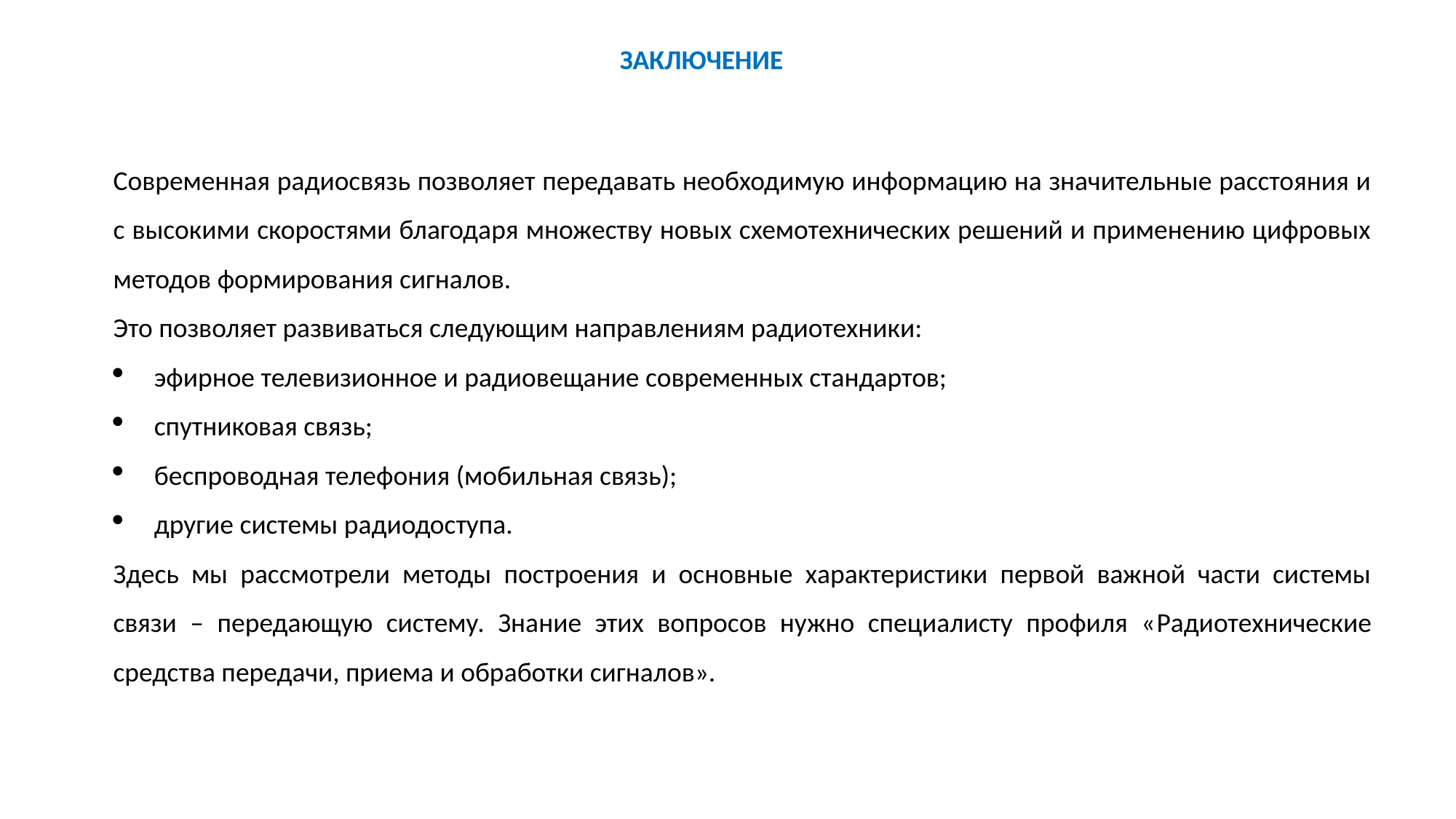

ЗАКЛЮЧЕНИЕ
Современная радиосвязь позволяет передавать необходимую информацию на значительные расстояния и с высокими скоростями благодаря множеству новых схемотехнических решений и применению цифровых методов формирования сигналов.
Это позволяет развиваться следующим направлениям радиотехники:
эфирное телевизионное и радиовещание современных стандартов;
спутниковая связь;
беспроводная телефония (мобильная связь);
другие системы радиодоступа.
Здесь мы рассмотрели методы построения и основные характеристики первой важной части системы связи – передающую систему. Знание этих вопросов нужно специалисту профиля «Радиотехнические средства передачи, приема и обработки сигналов».